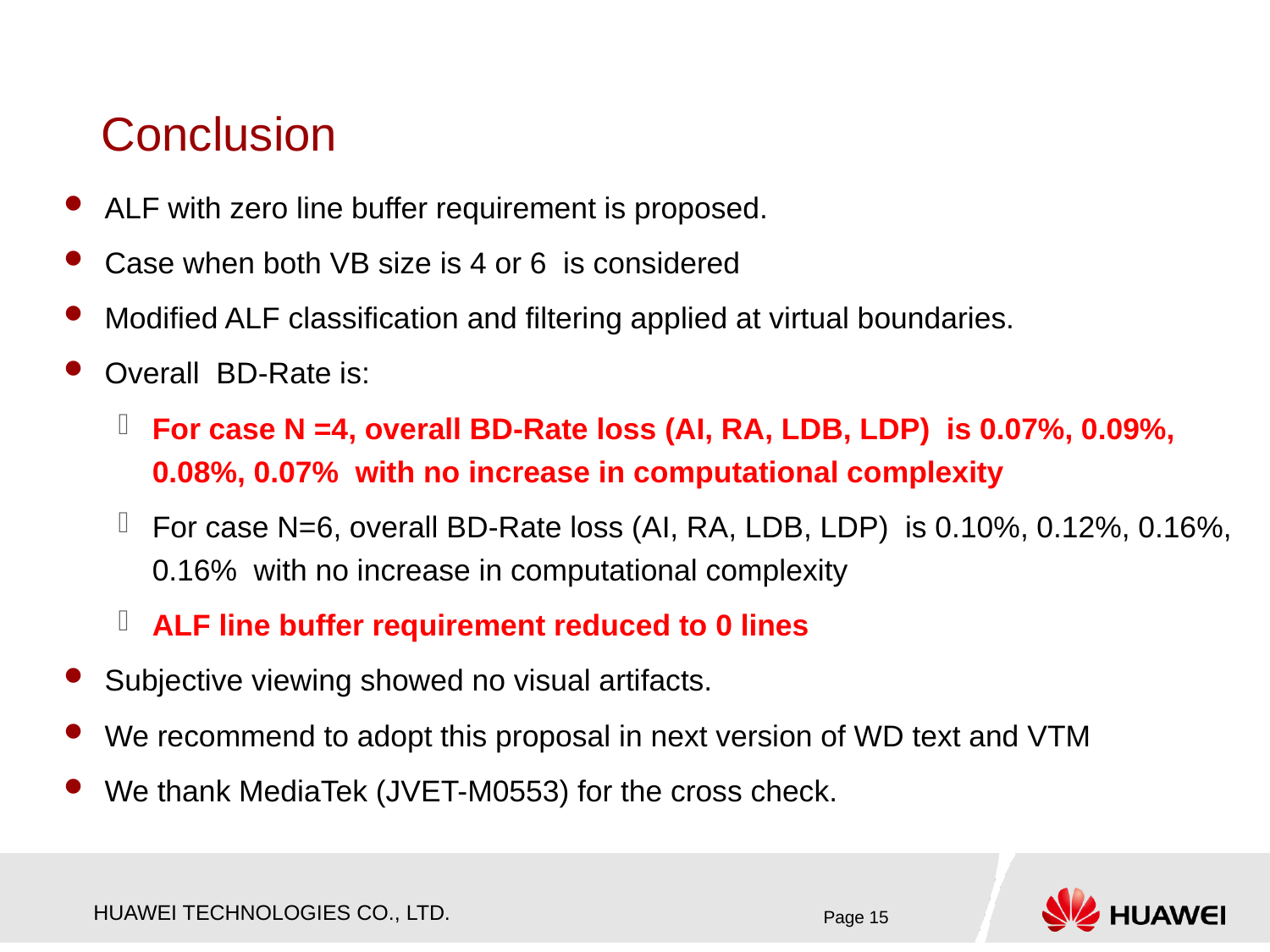

# Conclusion
ALF with zero line buffer requirement is proposed.
Case when both VB size is 4 or 6  is considered
Modified ALF classification and filtering applied at virtual boundaries.
Overall  BD-Rate is:
For case N =4, overall BD-Rate loss (AI, RA, LDB, LDP)  is 0.07%, 0.09%, 0.08%, 0.07%  with no increase in computational complexity
For case N=6, overall BD-Rate loss (AI, RA, LDB, LDP)  is 0.10%, 0.12%, 0.16%, 0.16%  with no increase in computational complexity
ALF line buffer requirement reduced to 0 lines
Subjective viewing showed no visual artifacts.
We recommend to adopt this proposal in next version of WD text and VTM
We thank MediaTek (JVET-M0553) for the cross check.

Page 15